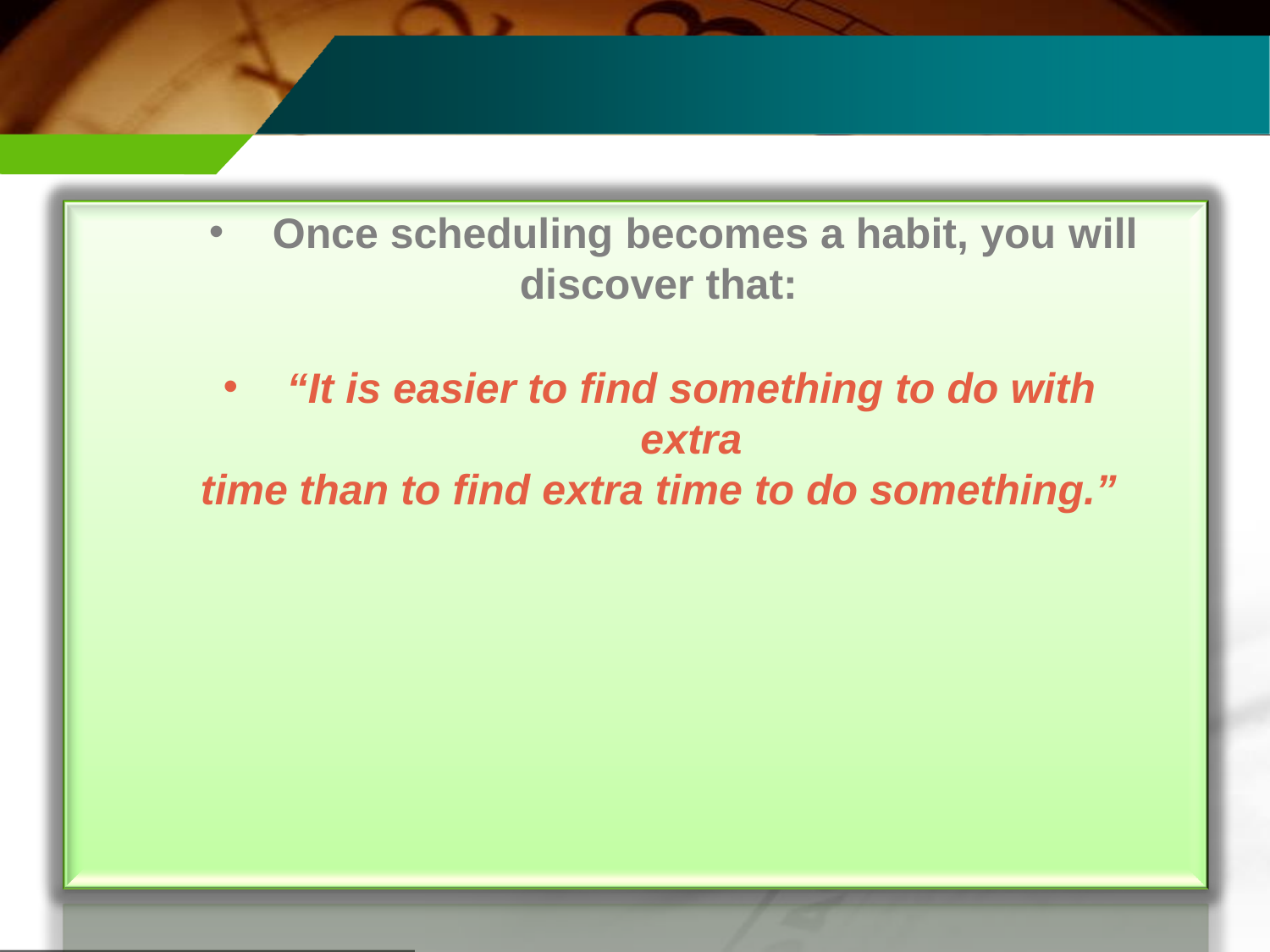

Once scheduling becomes a habit, you will
discover that:

“It is easier to find something to do with extra
time than to find extra time to do something.”